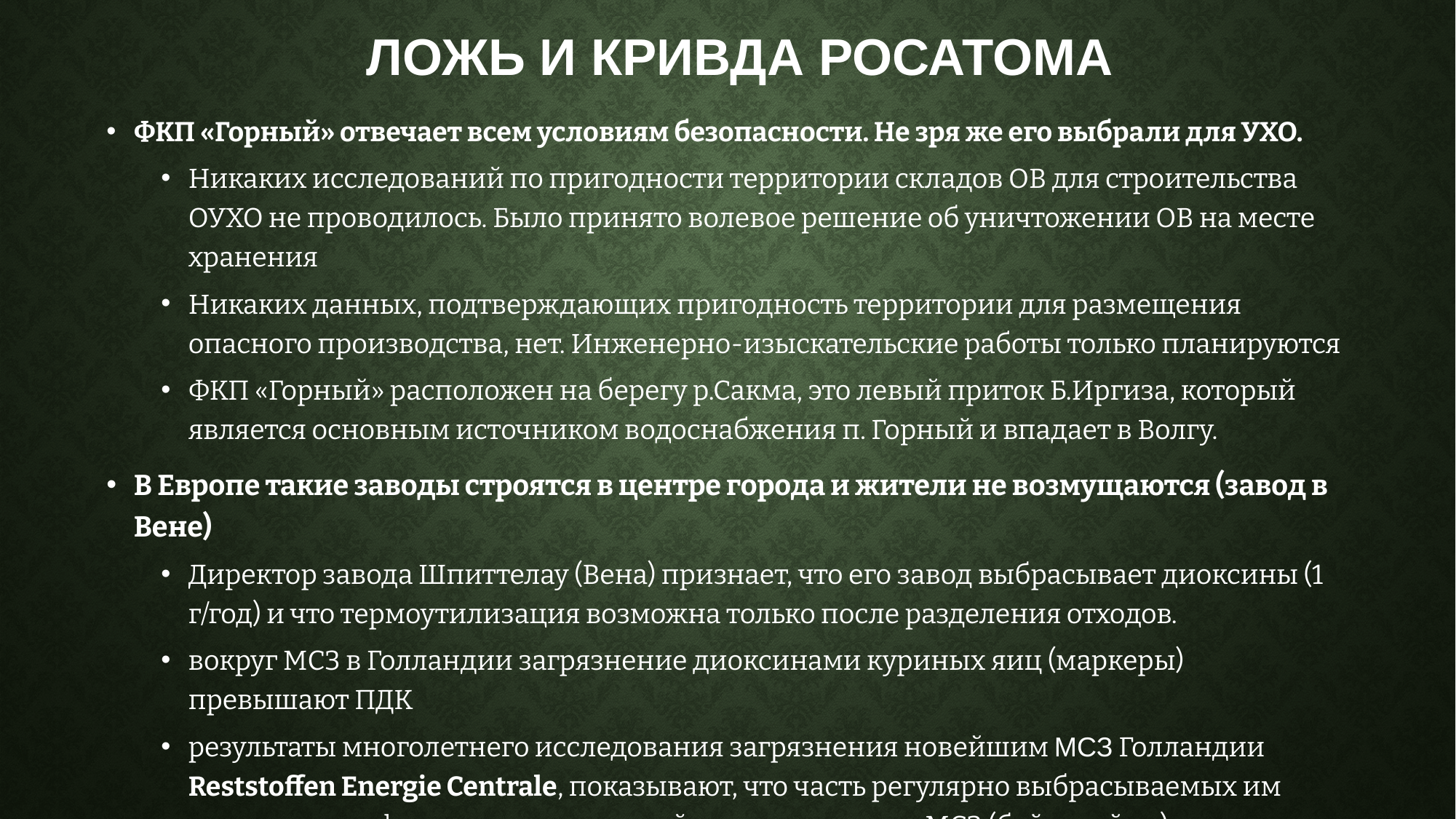

# ЛОЖЬ И КРИВДА РОСАТОМА
ФКП «Горный» отвечает всем условиям безопасности. Не зря же его выбрали для УХО.
Никаких исследований по пригодности территории складов ОВ для строительства ОУХО не проводилось. Было принято волевое решение об уничтожении ОВ на месте хранения
Никаких данных, подтверждающих пригодность территории для размещения опасного производства, нет. Инженерно-изыскательские работы только планируются
ФКП «Горный» расположен на берегу р.Сакма, это левый приток Б.Иргиза, который является основным источником водоснабжения п. Горный и впадает в Волгу.
В Европе такие заводы строятся в центре города и жители не возмущаются (завод в Вене)
Директор завода Шпиттелау (Вена) признает, что его завод выбрасывает диоксины (1 г/год) и что термоутилизация возможна только после разделения отходов.
вокруг МСЗ в Голландии загрязнение диоксинами куриных яиц (маркеры) превышают ПДК
результаты многолетнего исследования загрязнения новейшим МСЗ Голландии Reststoffen Energie Centrale, показывают, что часть регулярно выбрасываемых им диоксинов не фиксируются системой экомониторинга МСЗ (байкспайсы) и многократно превышают допустимые нормы ЕС и заявленные в проекте предельные значения выбросов.